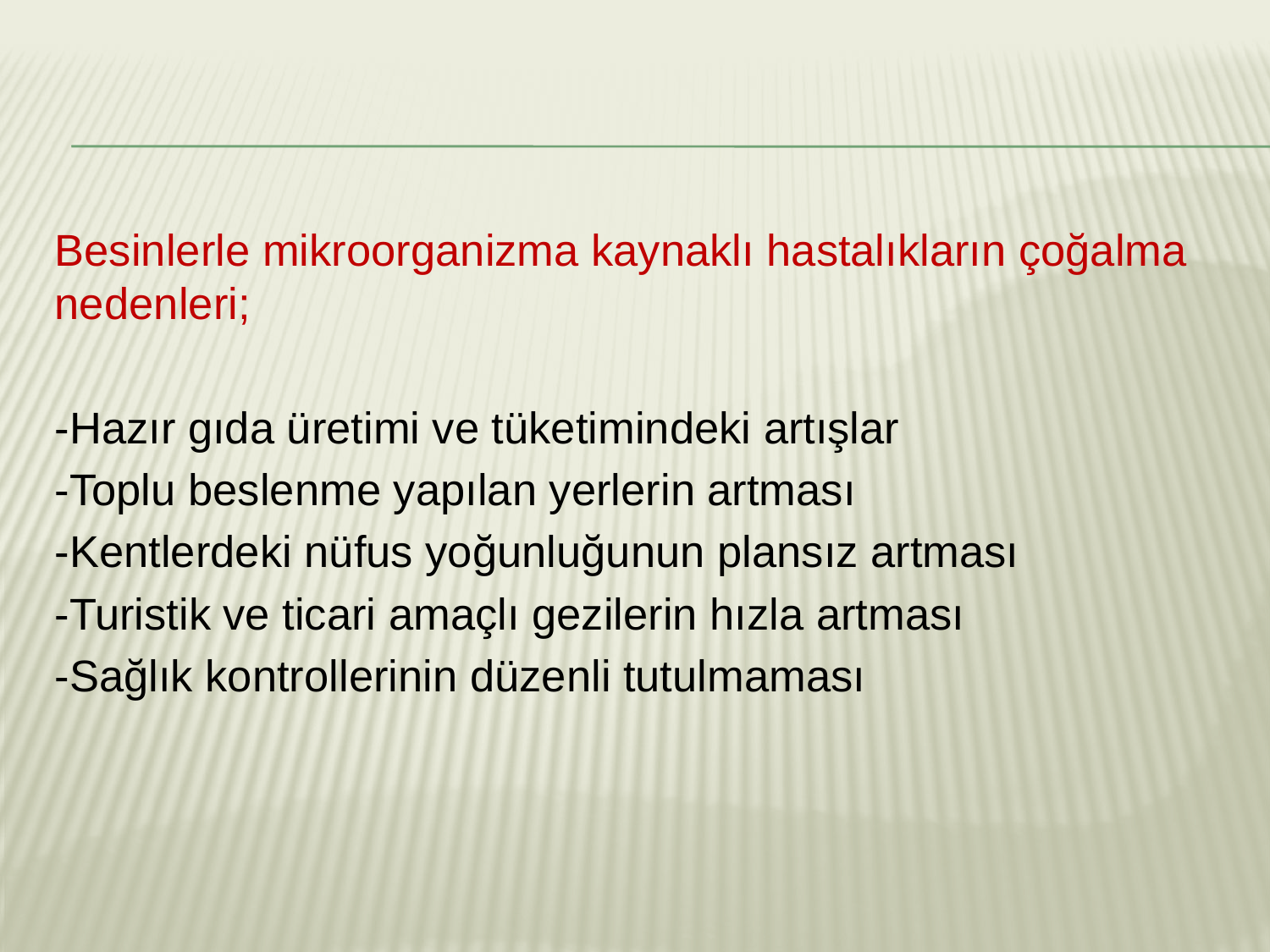

Besinlerle mikroorganizma kaynaklı hastalıkların çoğalma nedenleri;

-Hazır gıda üretimi ve tüketimindeki artışlar
-Toplu beslenme yapılan yerlerin artması
-Kentlerdeki nüfus yoğunluğunun plansız artması
-Turistik ve ticari amaçlı gezilerin hızla artması
-Sağlık kontrollerinin düzenli tutulmaması